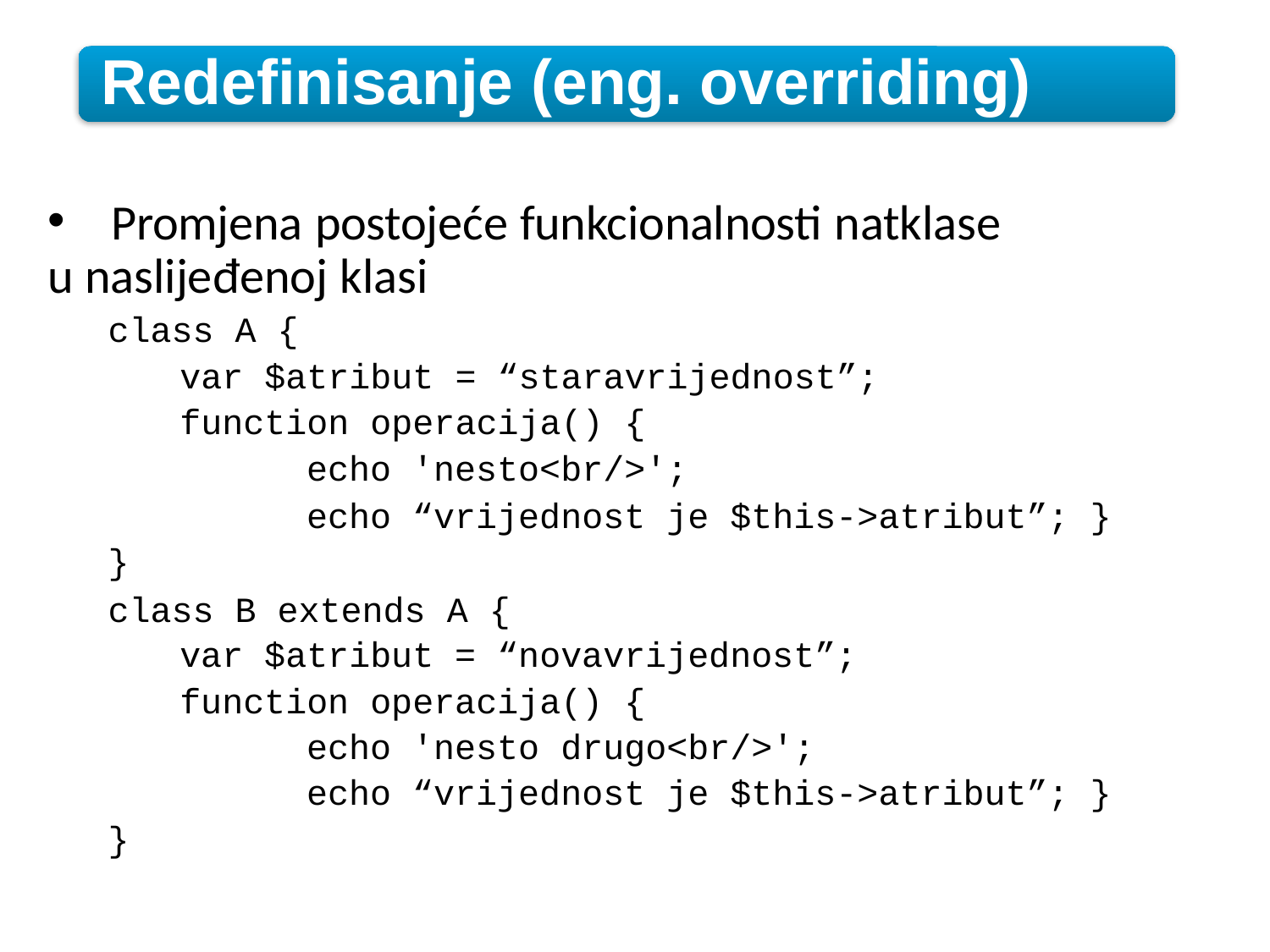

Redefinisanje (eng. overriding)
Promjena postojeće funkcionalnosti natklase
u naslijeđenoj klasi
class A {
var $atribut = “staravrijednost”;
function operacija() {
echo 'nesto<br/>';
echo “vrijednost je $this->atribut”; }
}
class B extends A {
var $atribut = “novavrijednost”;
function operacija() {
echo 'nesto drugo<br/>';
echo “vrijednost je $this->atribut”; }
}
6